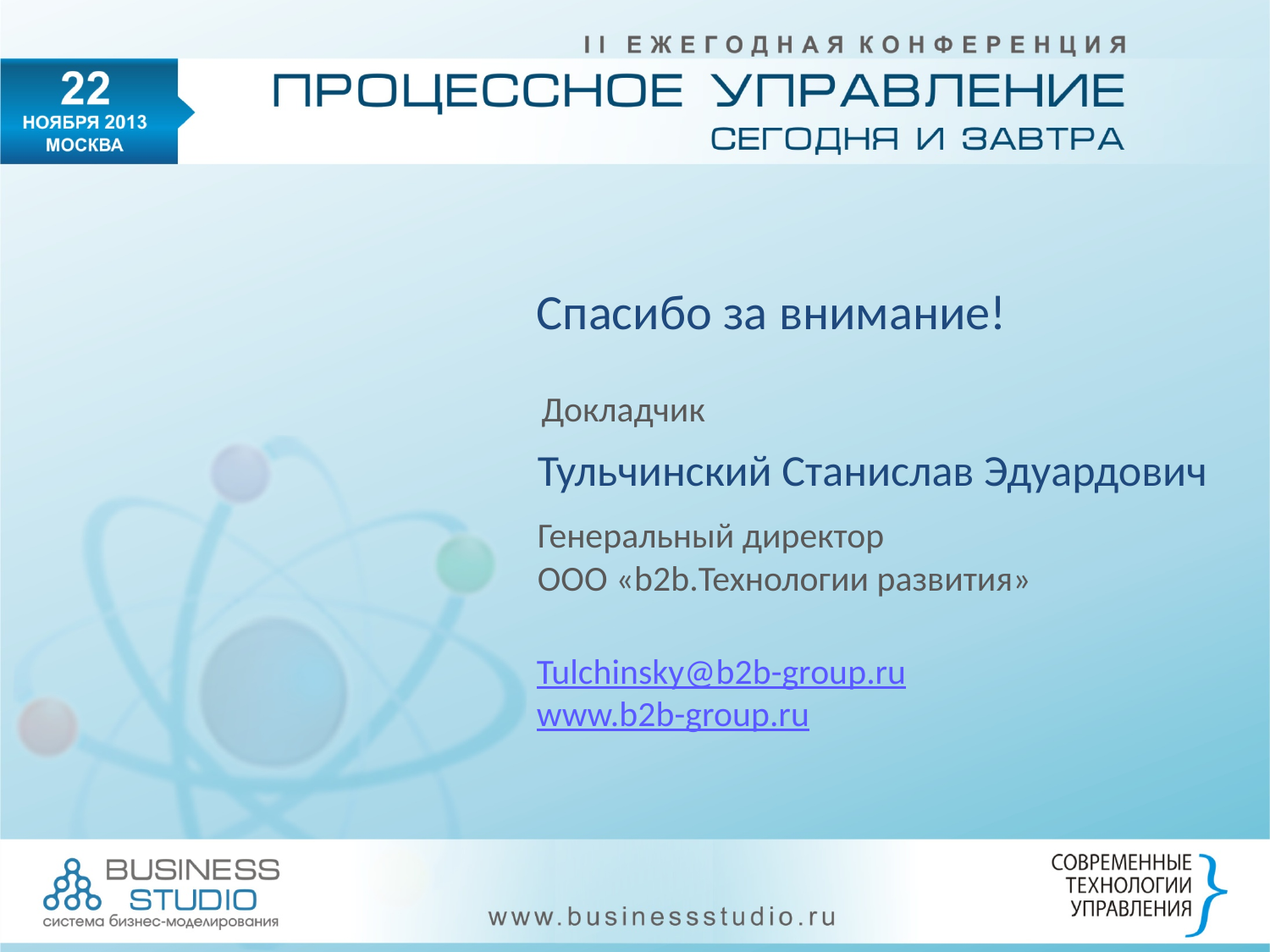

Спасибо за внимание!
Докладчик
Тульчинский Станислав Эдуардович

Генеральный директор
ООО «b2b.Технологии развития»
Tulchinsky@b2b-group.ru
www.b2b-group.ru